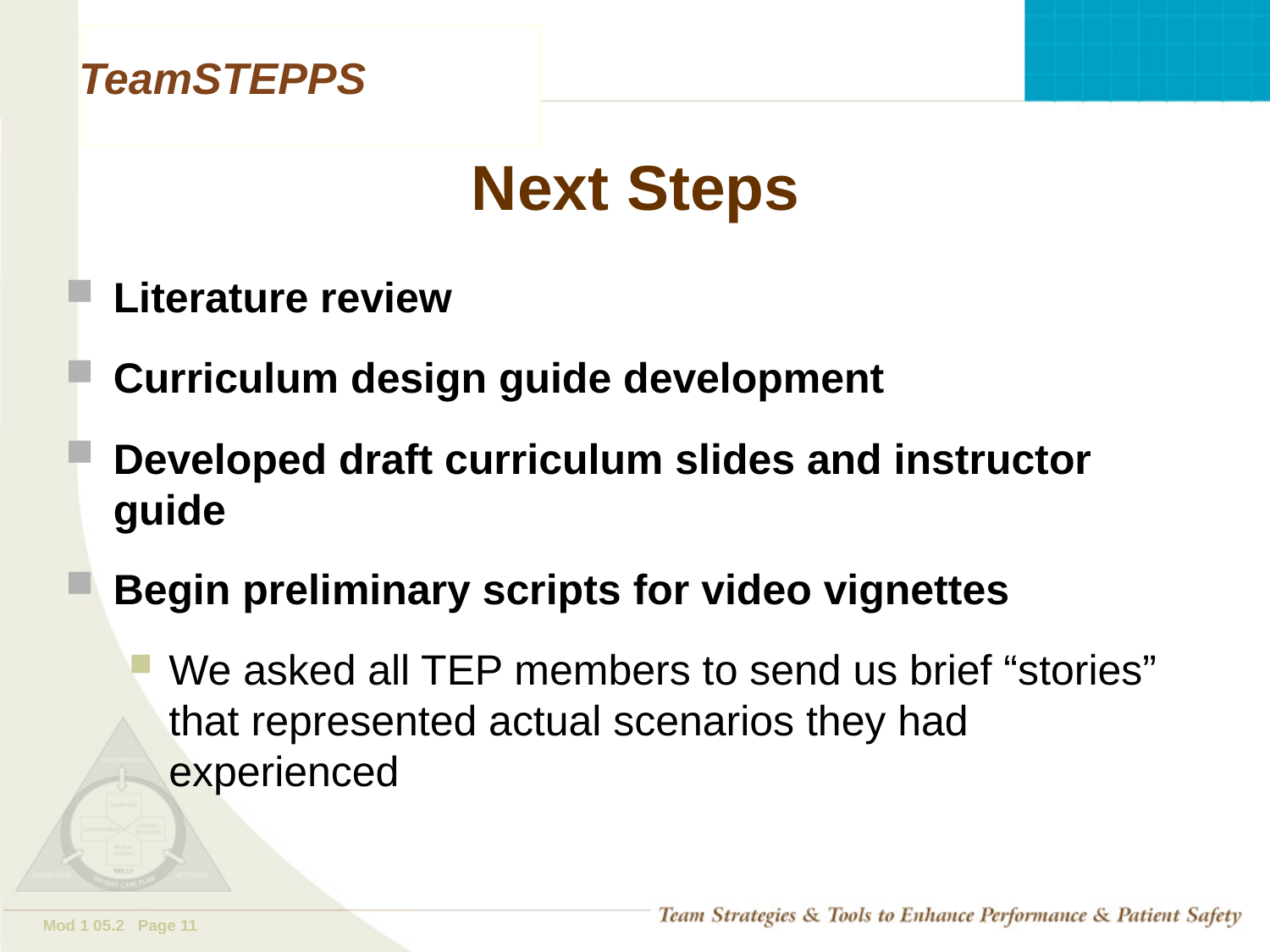

# Next Steps
Literature review
Curriculum design guide development
Developed draft curriculum slides and instructor guide
Begin preliminary scripts for video vignettes
We asked all TEP members to send us brief “stories” that represented actual scenarios they had experienced